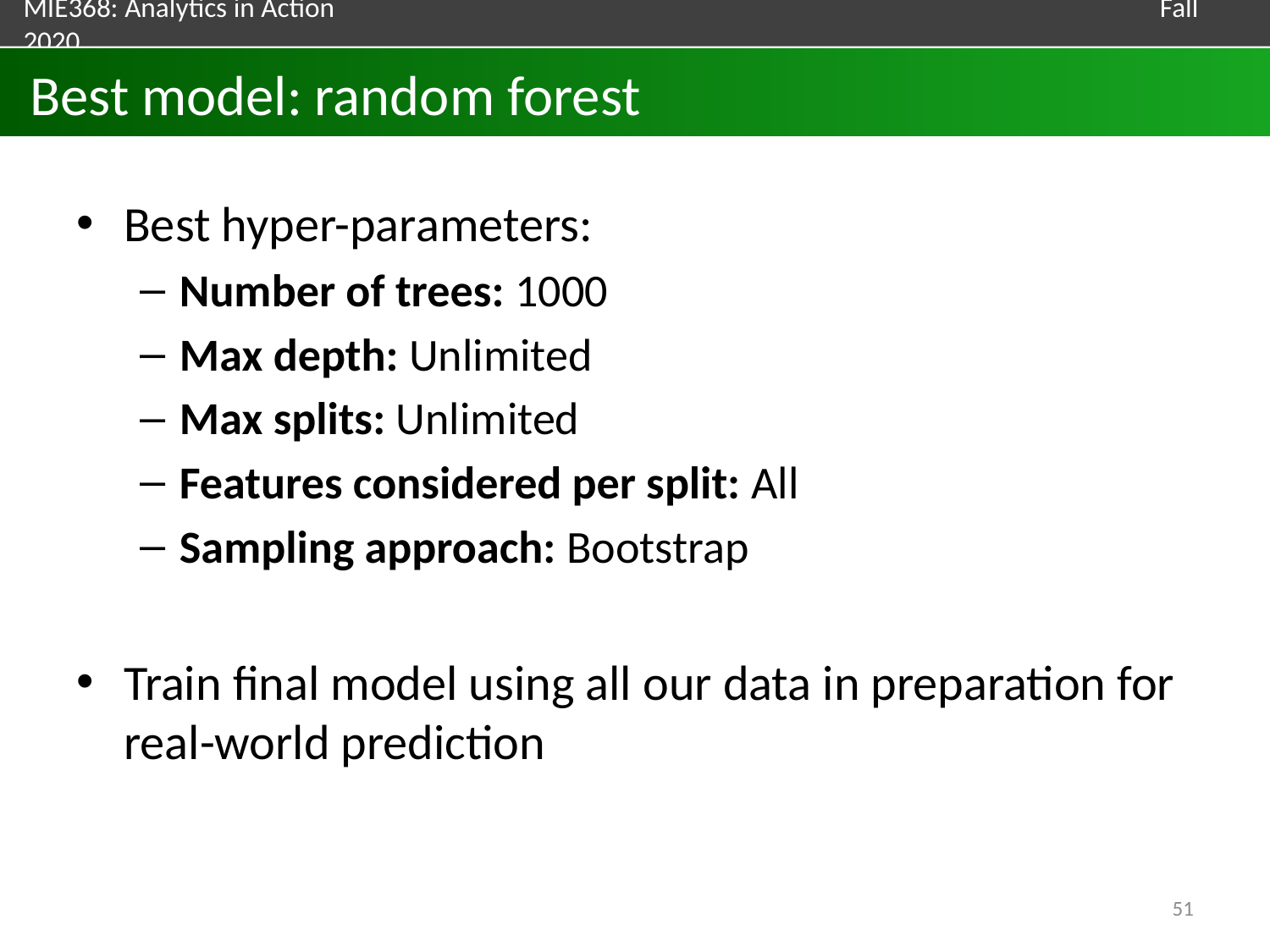

# Best model: random forest
Best hyper-parameters:
Number of trees: 1000
Max depth: Unlimited
Max splits: Unlimited
Features considered per split: All
Sampling approach: Bootstrap

Train final model using all our data in preparation for real-world prediction

51